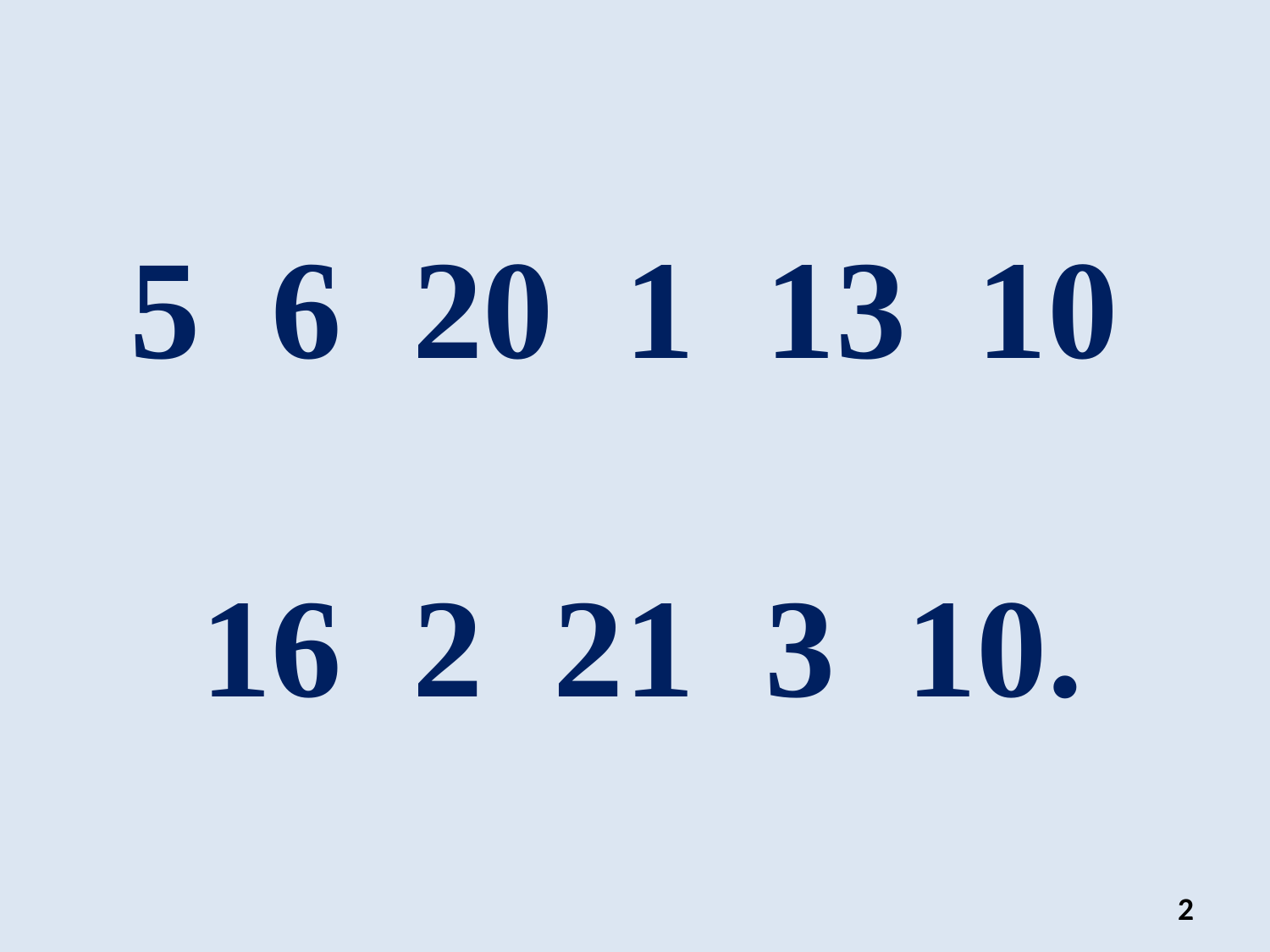

5  6  20  1  13  10

 16  2  21  3  10.

2